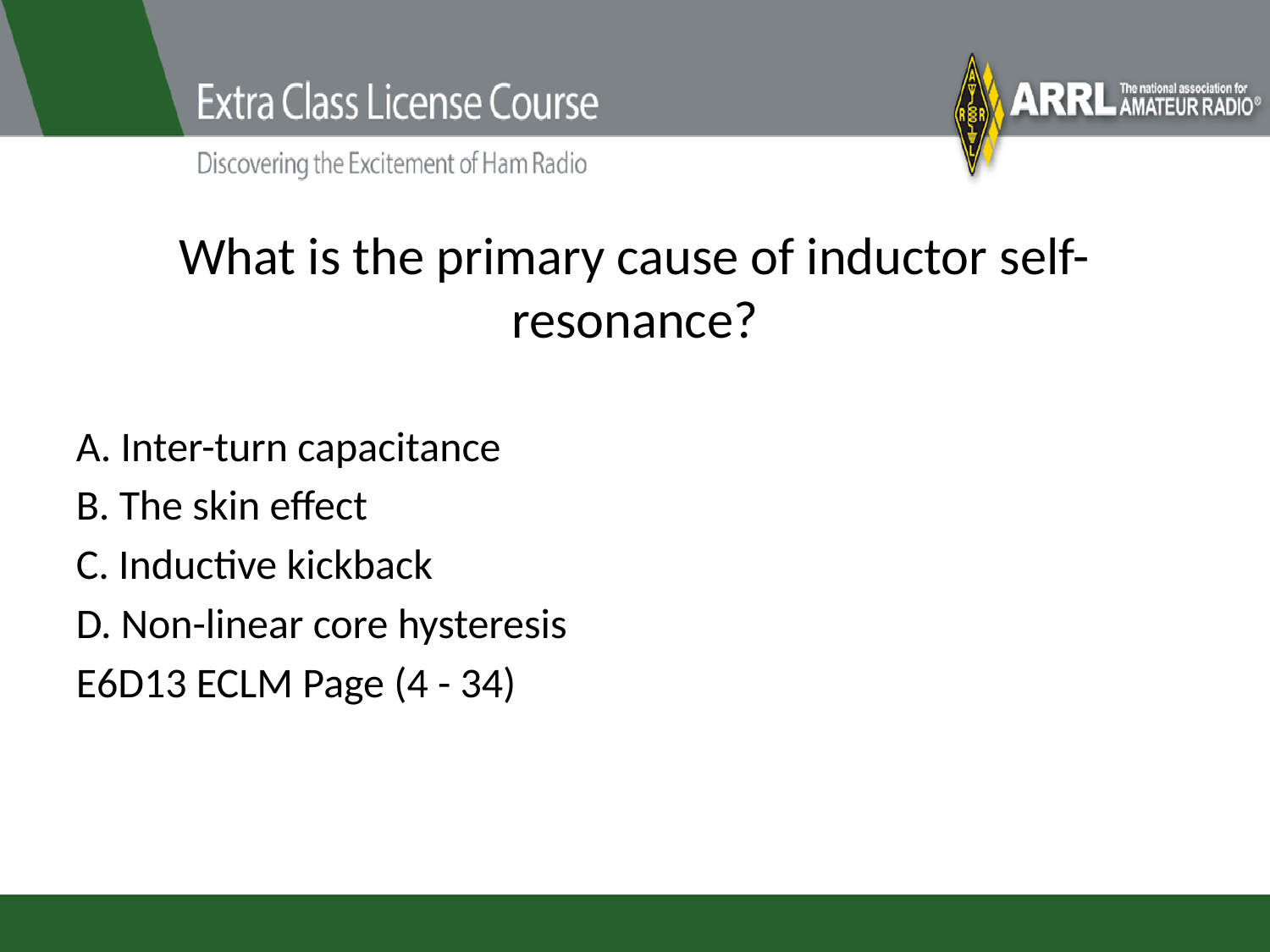

# What is the primary cause of inductor self-resonance?
A. Inter-turn capacitance
B. The skin effect
C. Inductive kickback
D. Non-linear core hysteresis
E6D13 ECLM Page (4 - 34)